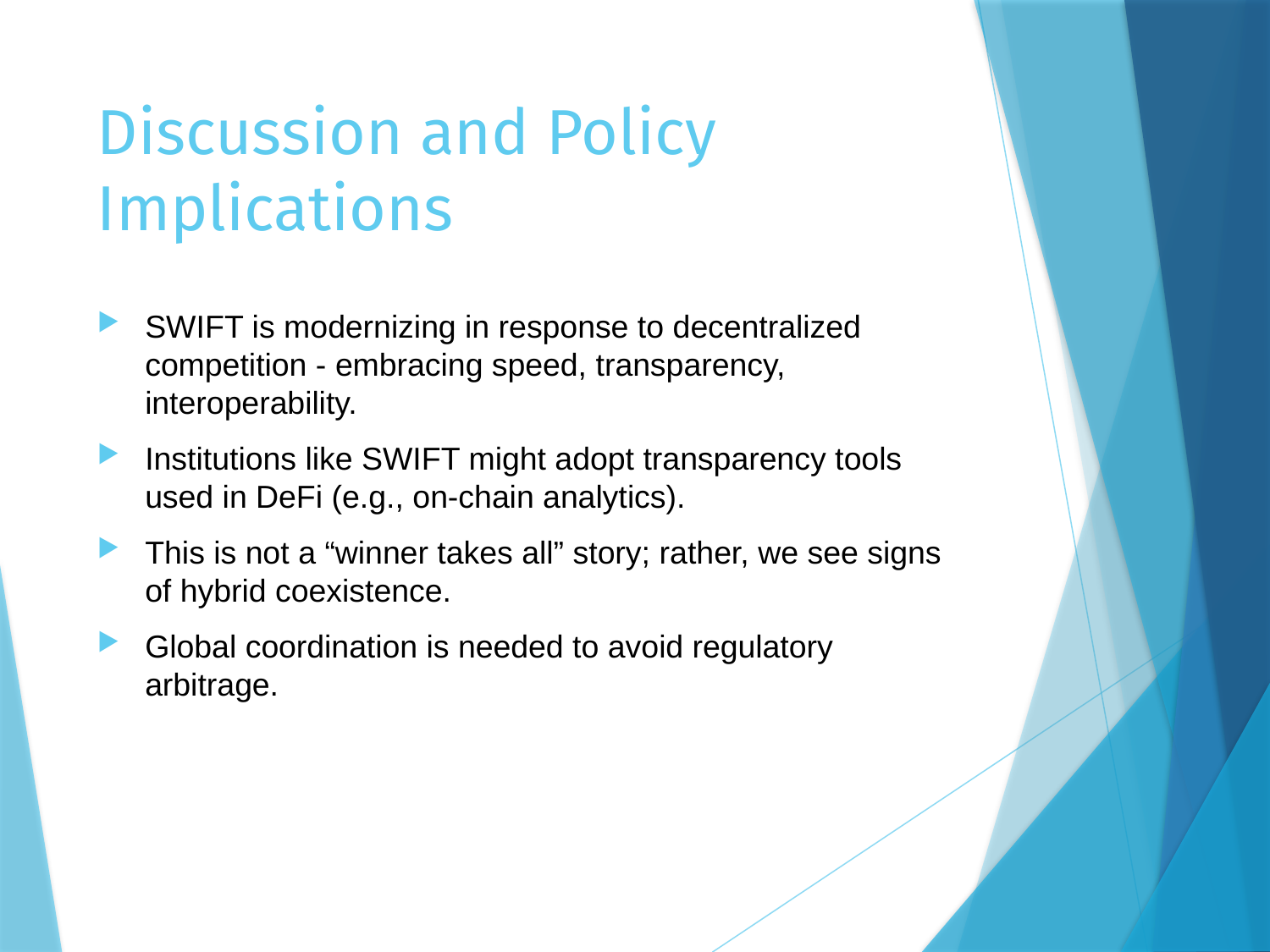

# Discussion and Policy Implications
SWIFT is modernizing in response to decentralized competition - embracing speed, transparency, interoperability.
Institutions like SWIFT might adopt transparency tools used in DeFi (e.g., on-chain analytics).
This is not a “winner takes all” story; rather, we see signs of hybrid coexistence.
Global coordination is needed to avoid regulatory arbitrage.